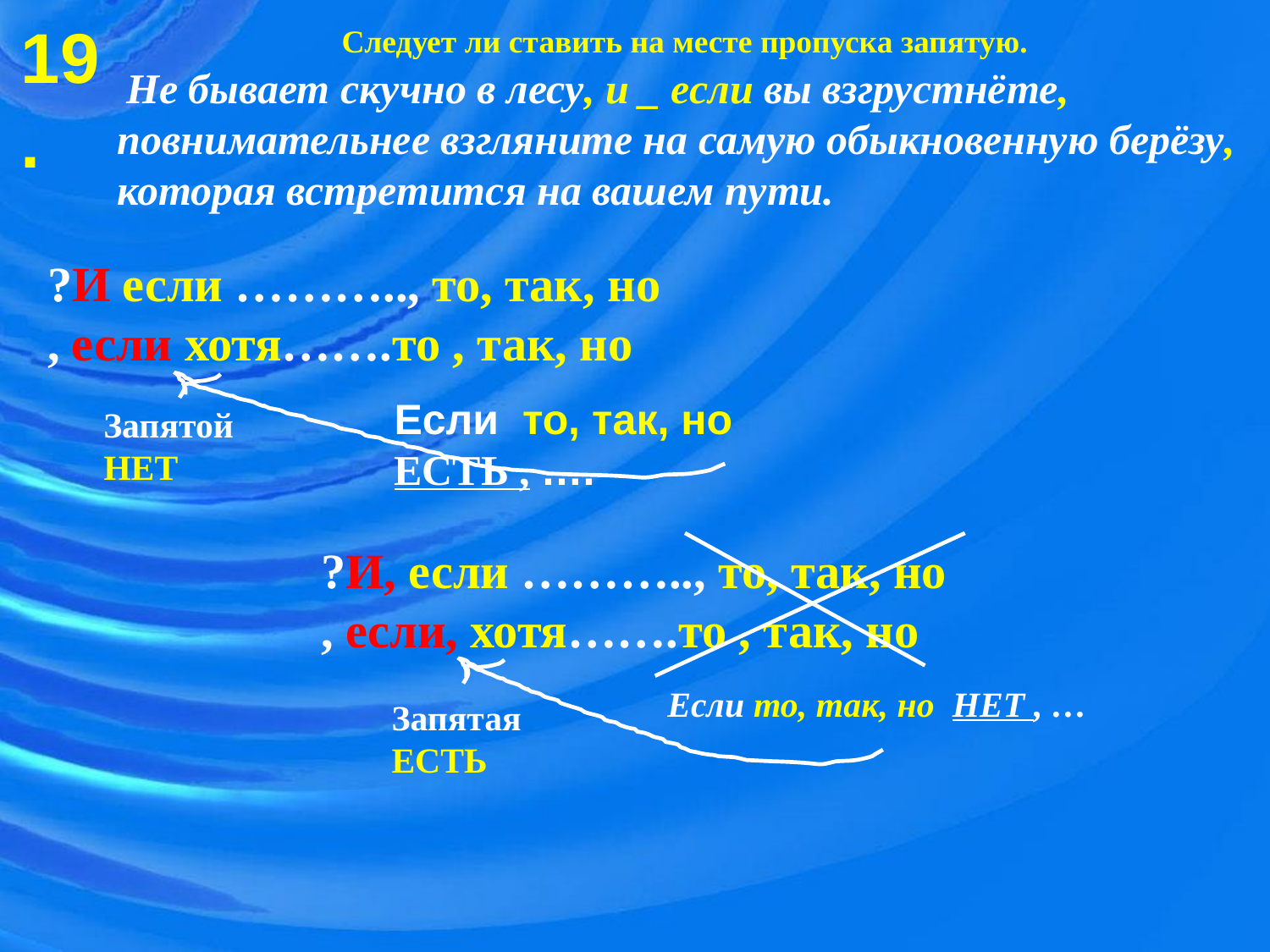

19.
Следует ли ставить на месте пропуска запятую.
 Не бывает скучно в лесу, и _ если вы взгрустнёте, повниматель­нее взгляните на самую обыкновенную берёзу, которая встретится на вашем пути.
?И если ……….., то, так, но
, если хотя…….то , так, но

Если  то, так, но    ЕСТЬ , ….
Запятой НЕТ
?И, если ……….., то, так, но
, если, хотя…….то , так, но

Если то, так, но  НЕТ , …
Запятая
ЕСТЬ